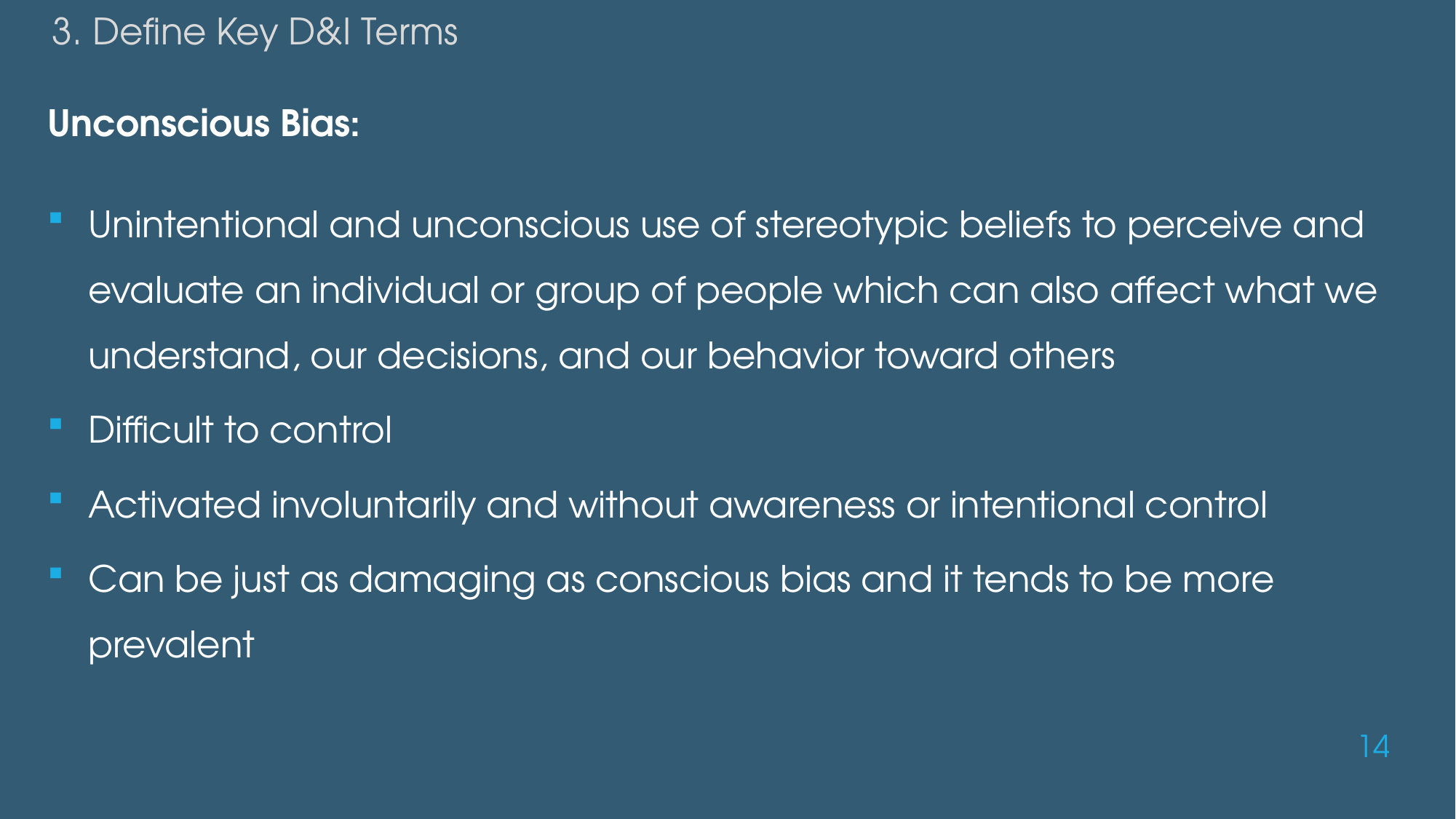

3. Define Key D&I Terms
Unconscious Bias:

Unintentional and unconscious use of stereotypic beliefs to perceive and evaluate an individual or group of people which can also affect what we understand, our decisions, and our behavior toward others
Difficult to control
Activated involuntarily and without awareness or intentional control
Can be just as damaging as conscious bias and it tends to be more prevalent

14